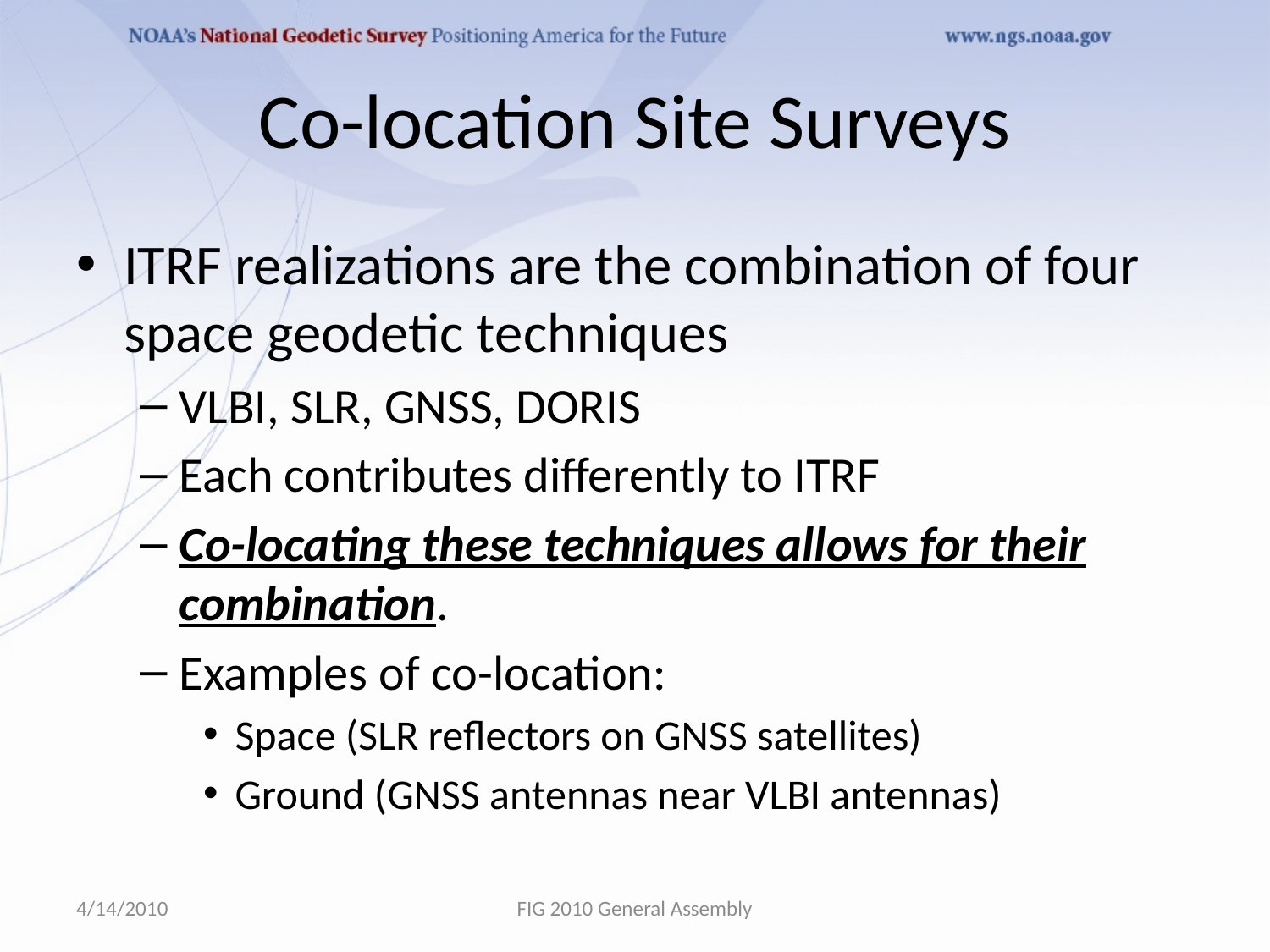

# Co-location Site Surveys
ITRF realizations are the combination of four space geodetic techniques
VLBI, SLR, GNSS, DORIS
Each contributes differently to ITRF
Co-locating these techniques allows for their combination.
Examples of co-location:
Space (SLR reflectors on GNSS satellites)
Ground (GNSS antennas near VLBI antennas)
4/14/2010
FIG 2010 General Assembly